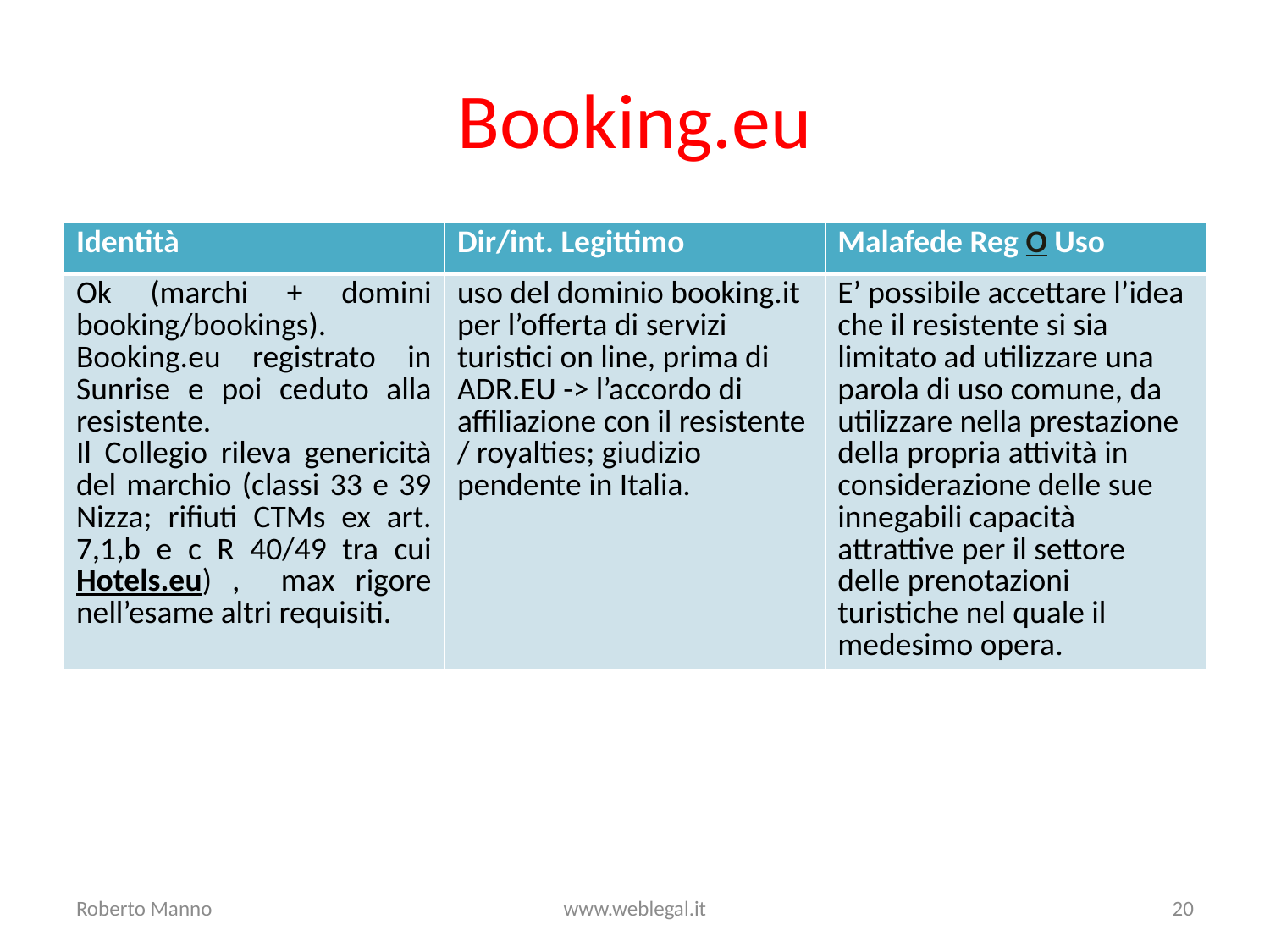

# Booking.eu
| Identità | Dir/int. Legittimo | Malafede Reg O Uso |
| --- | --- | --- |
| Ok (marchi + domini booking/bookings). Booking.eu registrato in Sunrise e poi ceduto alla resistente. Il Collegio rileva genericità del marchio (classi 33 e 39 Nizza; rifiuti CTMs ex art. 7,1,b e c R 40/49 tra cui Hotels.eu) , max rigore nell’esame altri requisiti. | uso del dominio booking.it per l’offerta di servizi turistici on line, prima di ADR.EU -> l’accordo di affiliazione con il resistente / royalties; giudizio pendente in Italia. | E’ possibile accettare l’idea che il resistente si sia limitato ad utilizzare una parola di uso comune, da utilizzare nella prestazione della propria attività in considerazione delle sue innegabili capacità attrattive per il settore delle prenotazioni turistiche nel quale il medesimo opera. |
Roberto Manno
www.weblegal.it
20